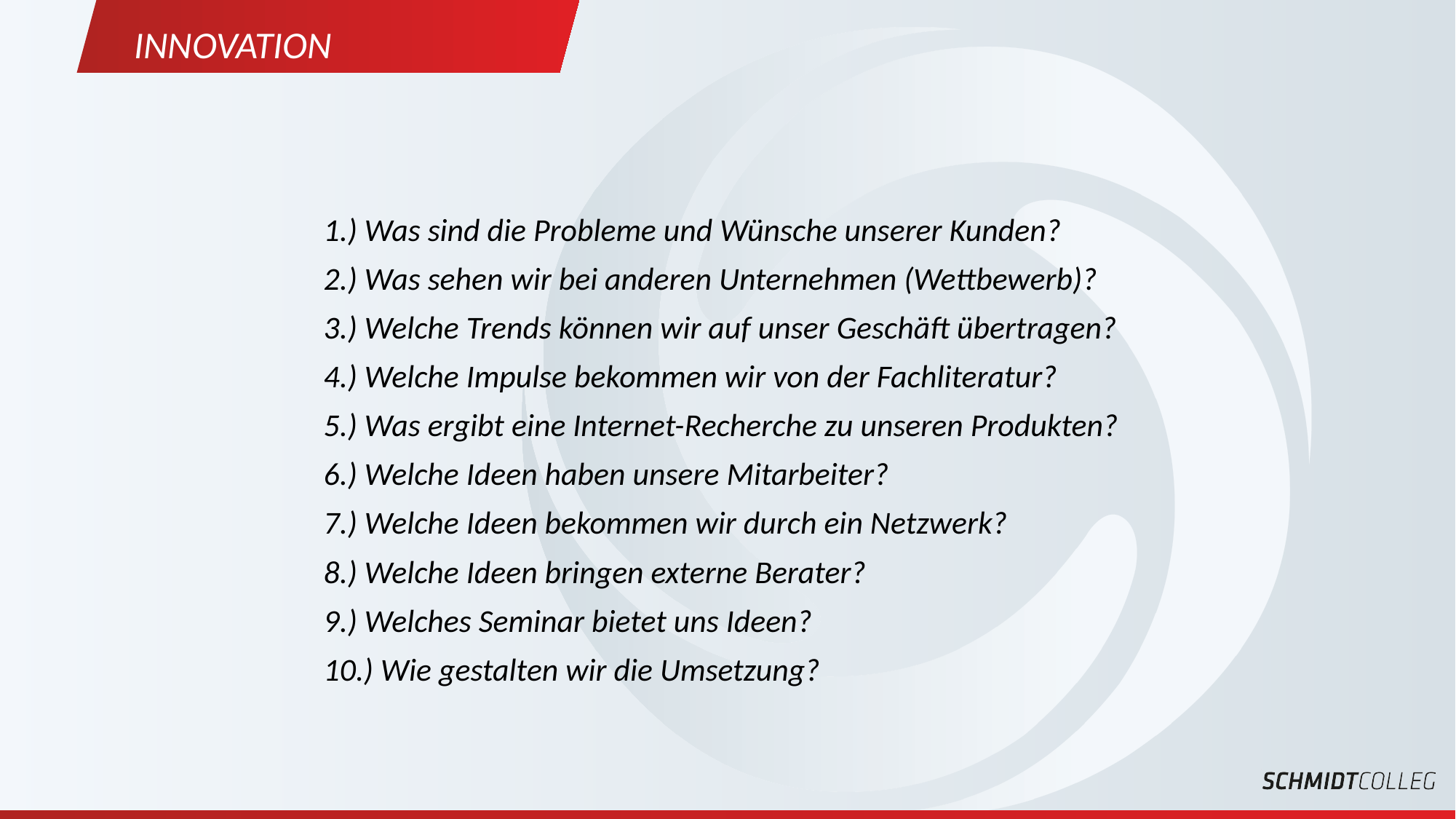

Innovation
1.) Was sind die Probleme und Wünsche unserer Kunden?
2.) Was sehen wir bei anderen Unternehmen (Wettbewerb)?
3.) Welche Trends können wir auf unser Geschäft übertragen?
4.) Welche Impulse bekommen wir von der Fachliteratur?
5.) Was ergibt eine Internet-Recherche zu unseren Produkten?
6.) Welche Ideen haben unsere Mitarbeiter?
7.) Welche Ideen bekommen wir durch ein Netzwerk?
8.) Welche Ideen bringen externe Berater?
9.) Welches Seminar bietet uns Ideen?
10.) Wie gestalten wir die Umsetzung?